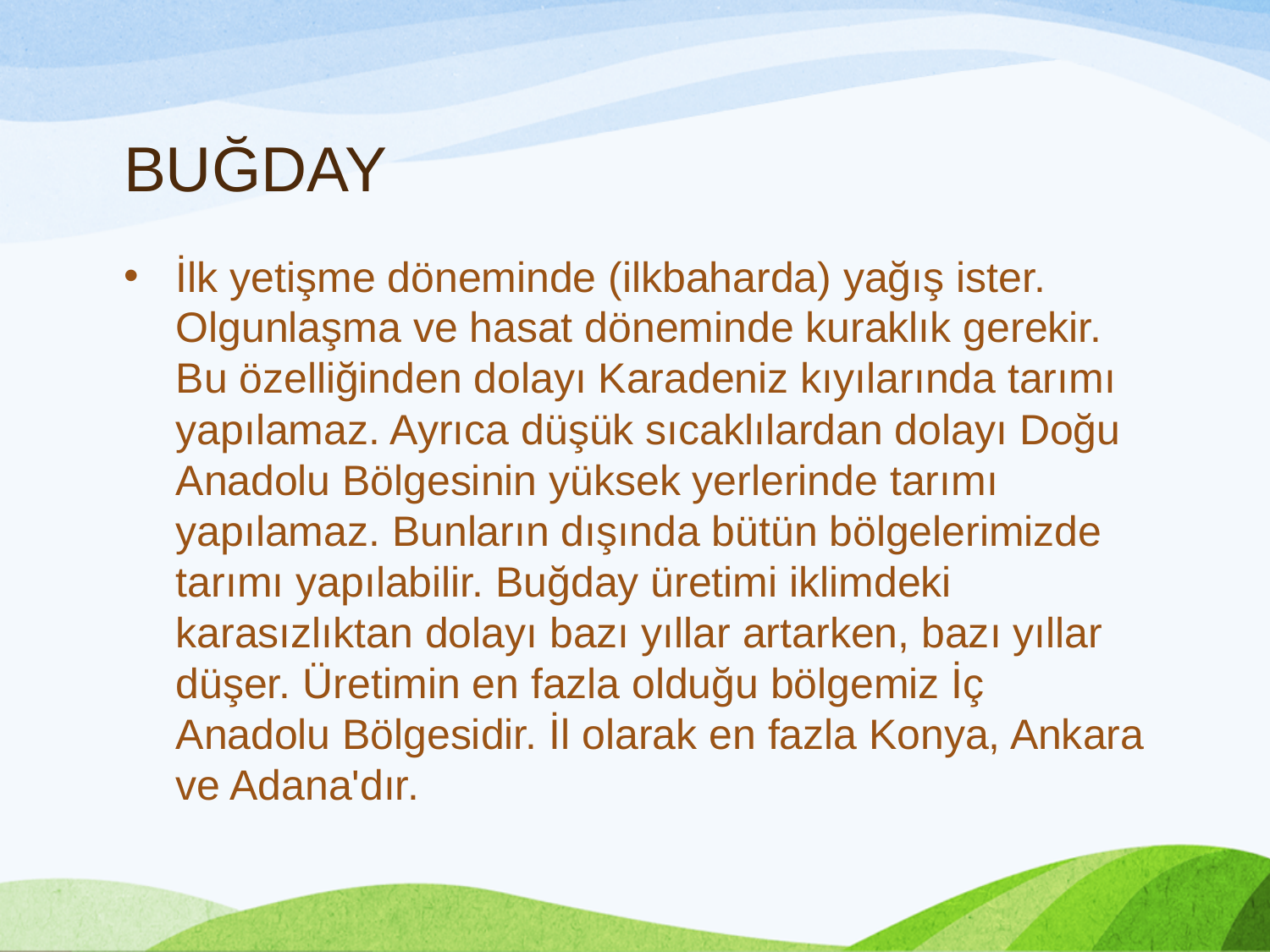

# BUĞDAY
İlk yetişme döneminde (ilkbaharda) yağış ister. Olgunlaşma ve hasat döneminde kuraklık gerekir. Bu özelliğinden dolayı Karadeniz kıyılarında tarımı yapılamaz. Ayrıca düşük sıcaklılardan dolayı Doğu Anadolu Bölgesinin yüksek yerlerinde tarımı yapılamaz. Bunların dışında bütün bölgelerimizde tarımı yapılabilir. Buğday üretimi iklimdeki karasızlıktan dolayı bazı yıllar artarken, bazı yıllar düşer. Üretimin en fazla olduğu bölgemiz İç Anadolu Bölgesidir. İl olarak en fazla Konya, Ankara ve Adana'dır.